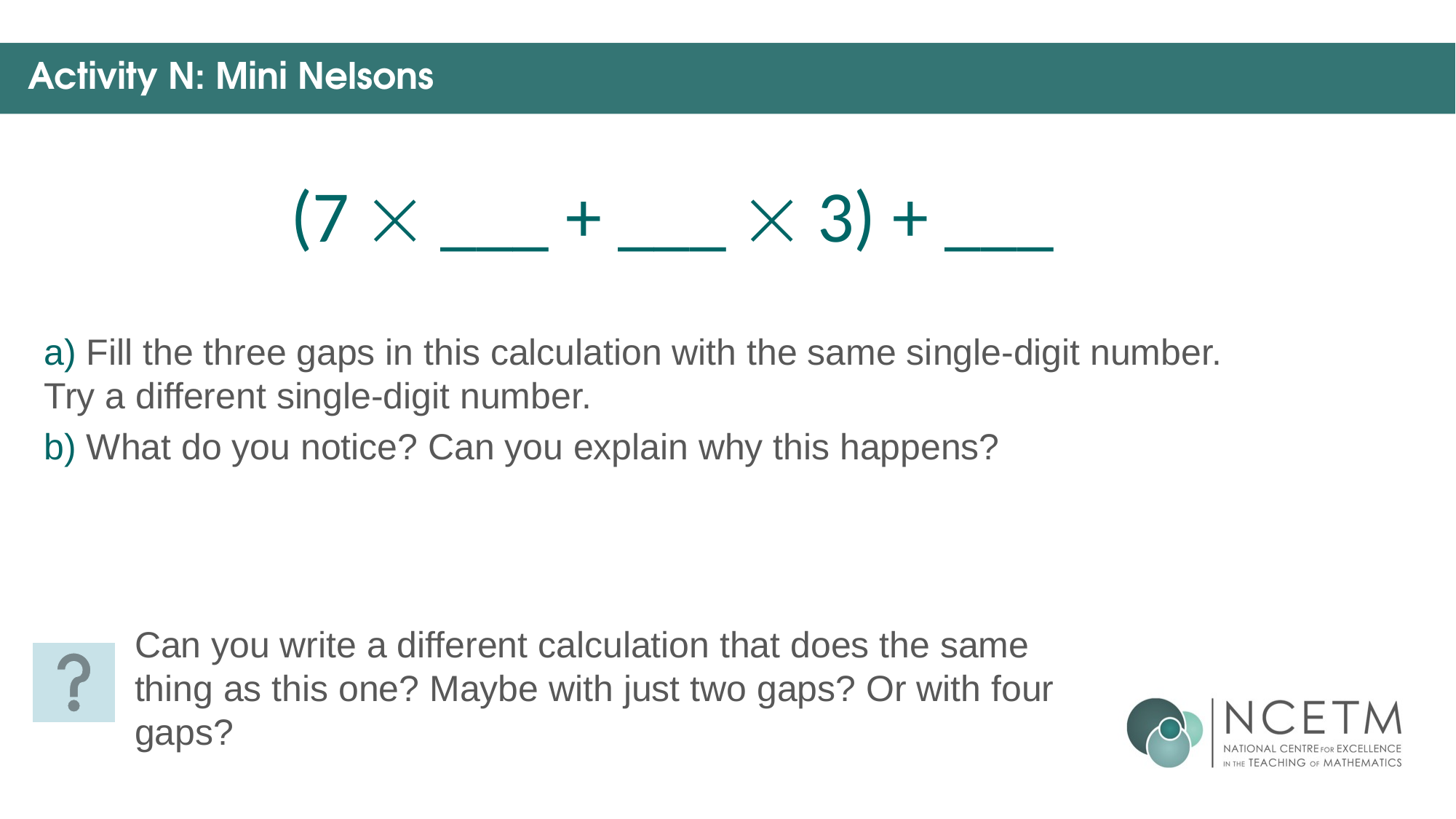

Activity N: Mini Nelsons

(7 × ___ + ___ × 3) + ___
a) Fill the three gaps in this calculation with the same single-digit number. Try a different single-digit number.
b) What do you notice? Can you explain why this happens?
Can you write a different calculation that does the same thing as this one? Maybe with just two gaps? Or with four gaps?